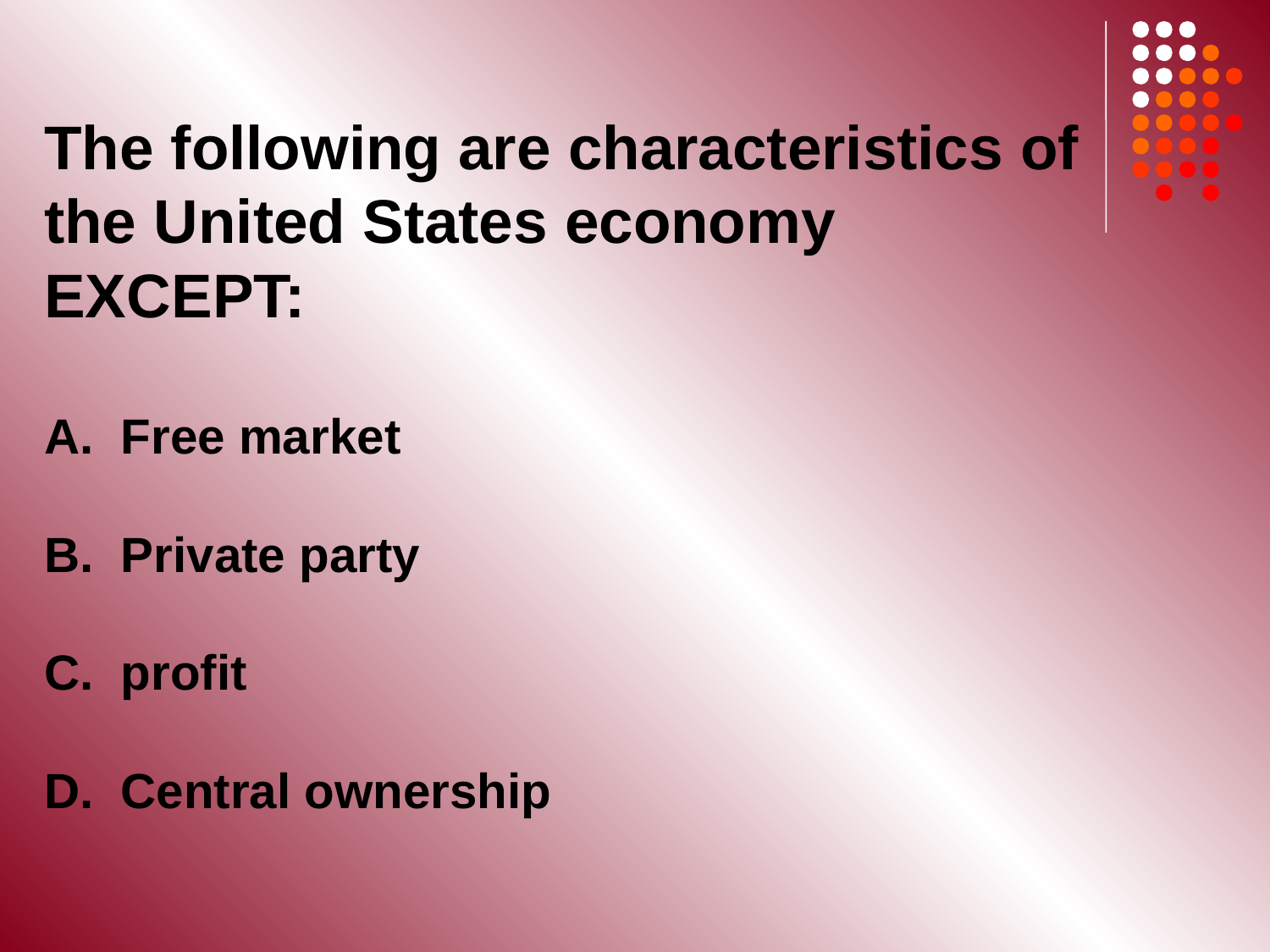

The following are characteristics of the United States economy EXCEPT:
A.  Free market
B.  Private party
C.  profit
D.  Central ownership